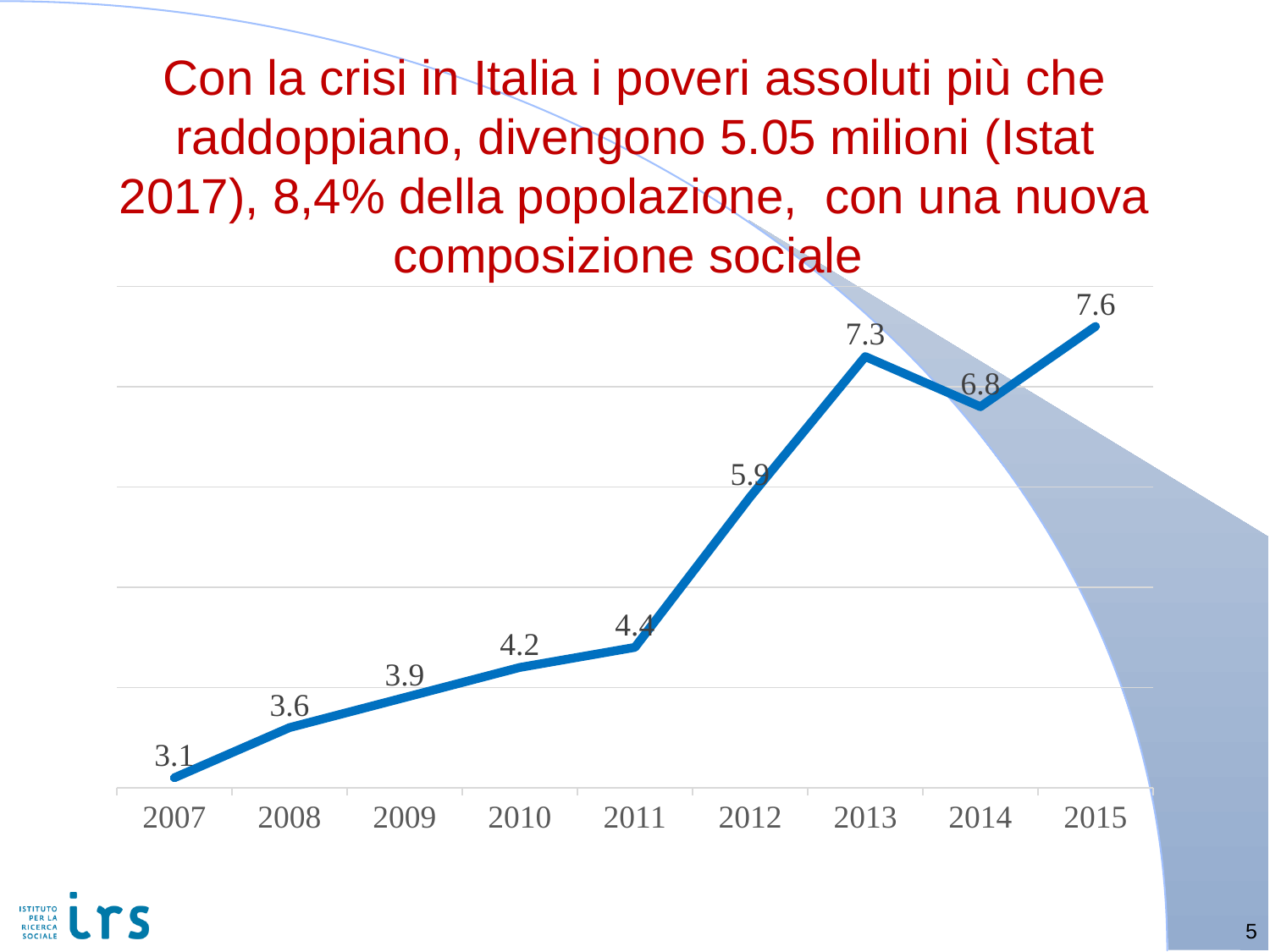

# Con la crisi in Italia i poveri assoluti più che raddoppiano, divengono 5.05 milioni (Istat 2017), 8,4% della popolazione,  con una nuova composizione sociale

### Chart

| Category |  |
|---|---|
| 2007 | 3.1 |
| 2008 | 3.6 |
| 2009 | 3.9 |
| 2010 | 4.2 |
| 2011 | 4.4 |
| 2012 | 5.9 |
| 2013 | 7.3 |
| 2014 | 6.8 |
| 2015 | 7.6 |
5